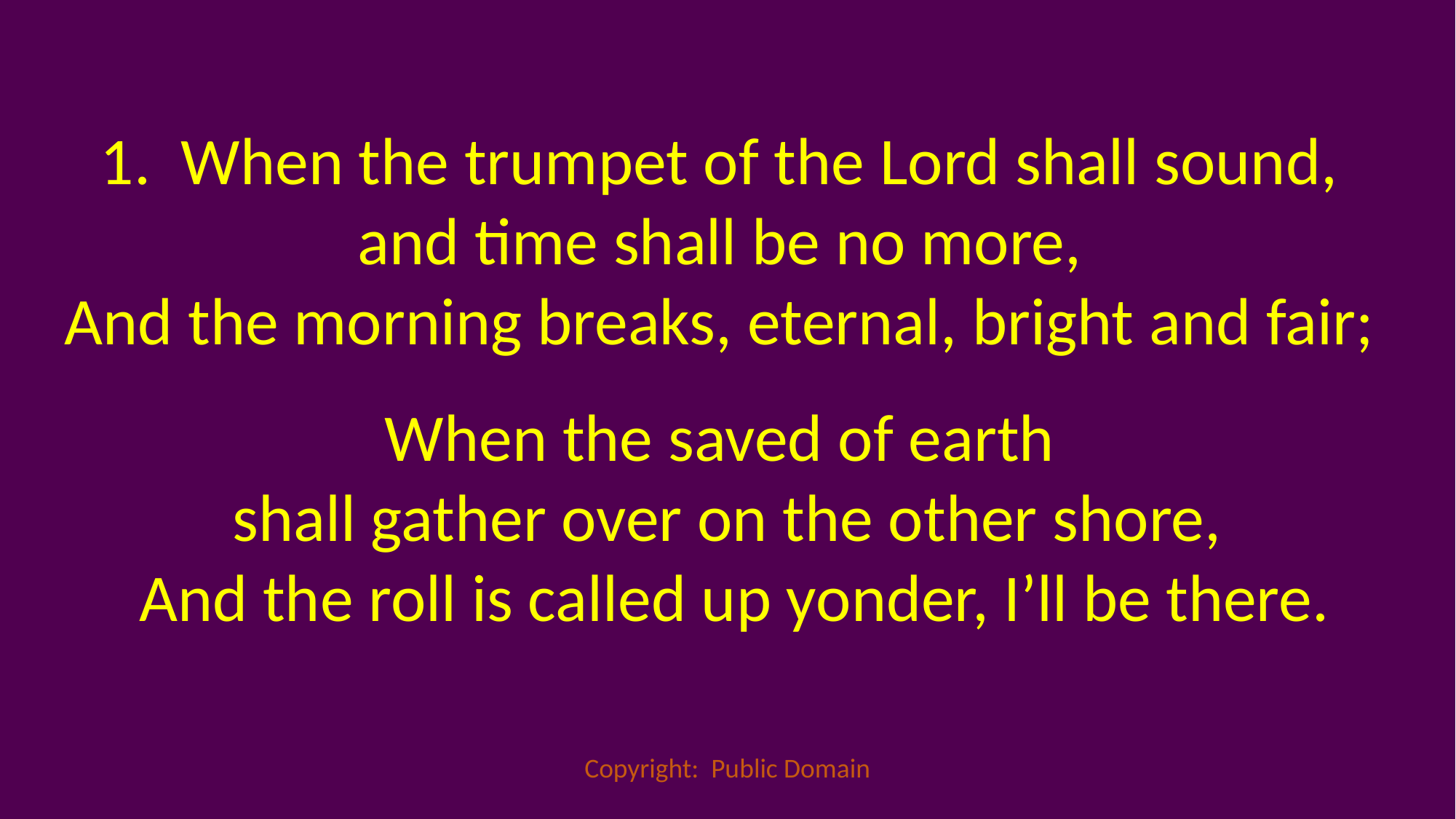

1.  When the trumpet of the Lord shall sound,
and time shall be no more,
And the morning breaks, eternal, bright and fair;
When the saved of earth
shall gather over on the other shore,
 And the roll is called up yonder, I’ll be there.
Copyright:  Public Domain